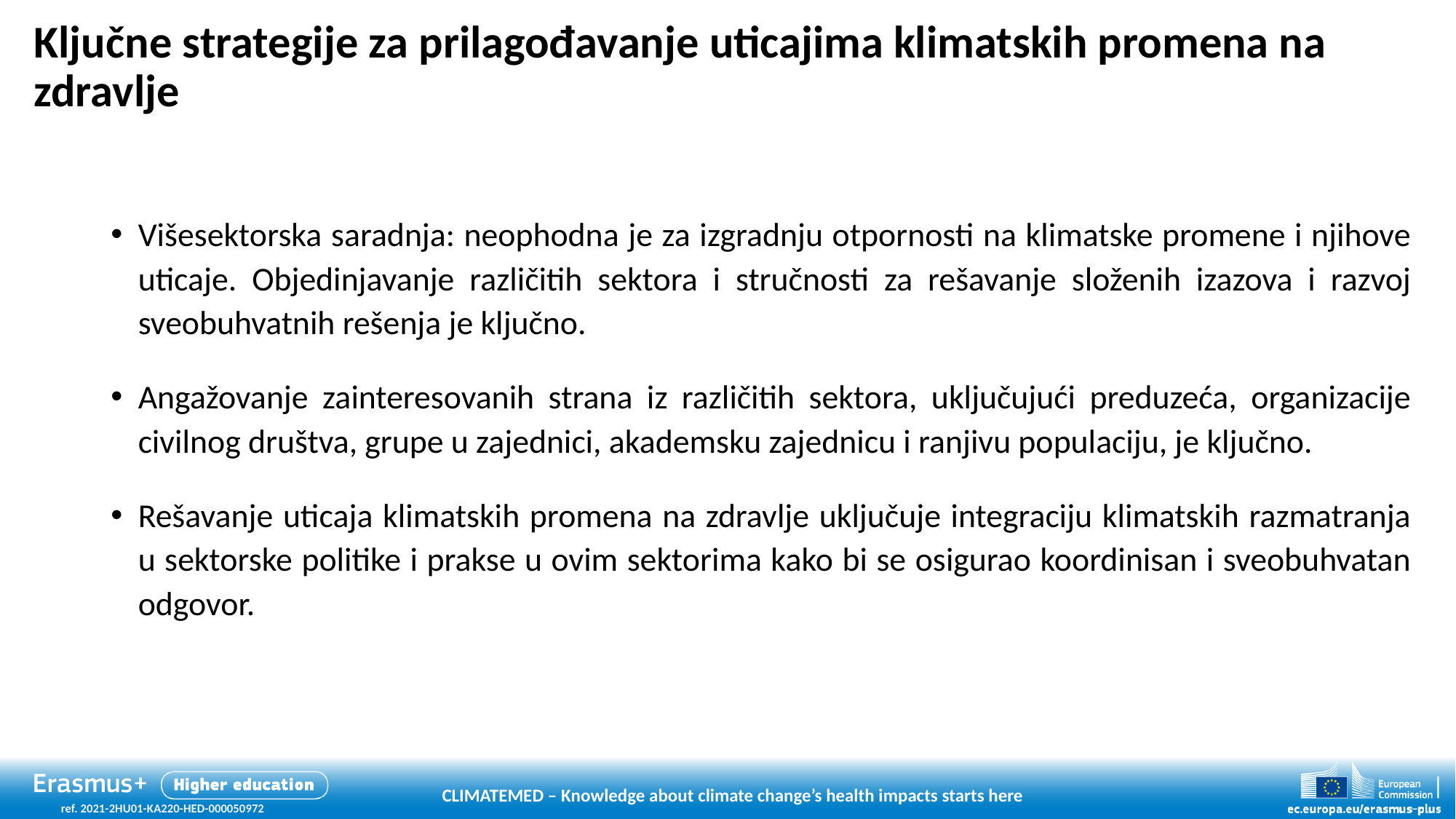

# Ključne strategije za prilagođavanje uticajima klimatskih promena na zdravlje
Višesektorska saradnja: neophodna je za izgradnju otpornosti na klimatske promene i njihove uticaje. Objedinjavanje različitih sektora i stručnosti za rešavanje složenih izazova i razvoj sveobuhvatnih rešenja je ključno.
Angažovanje zainteresovanih strana iz različitih sektora, uključujući preduzeća, organizacije civilnog društva, grupe u zajednici, akademsku zajednicu i ranjivu populaciju, je ključno.
Rešavanje uticaja klimatskih promena na zdravlje uključuje integraciju klimatskih razmatranja u sektorske politike i prakse u ovim sektorima kako bi se osigurao koordinisan i sveobuhvatan odgovor.